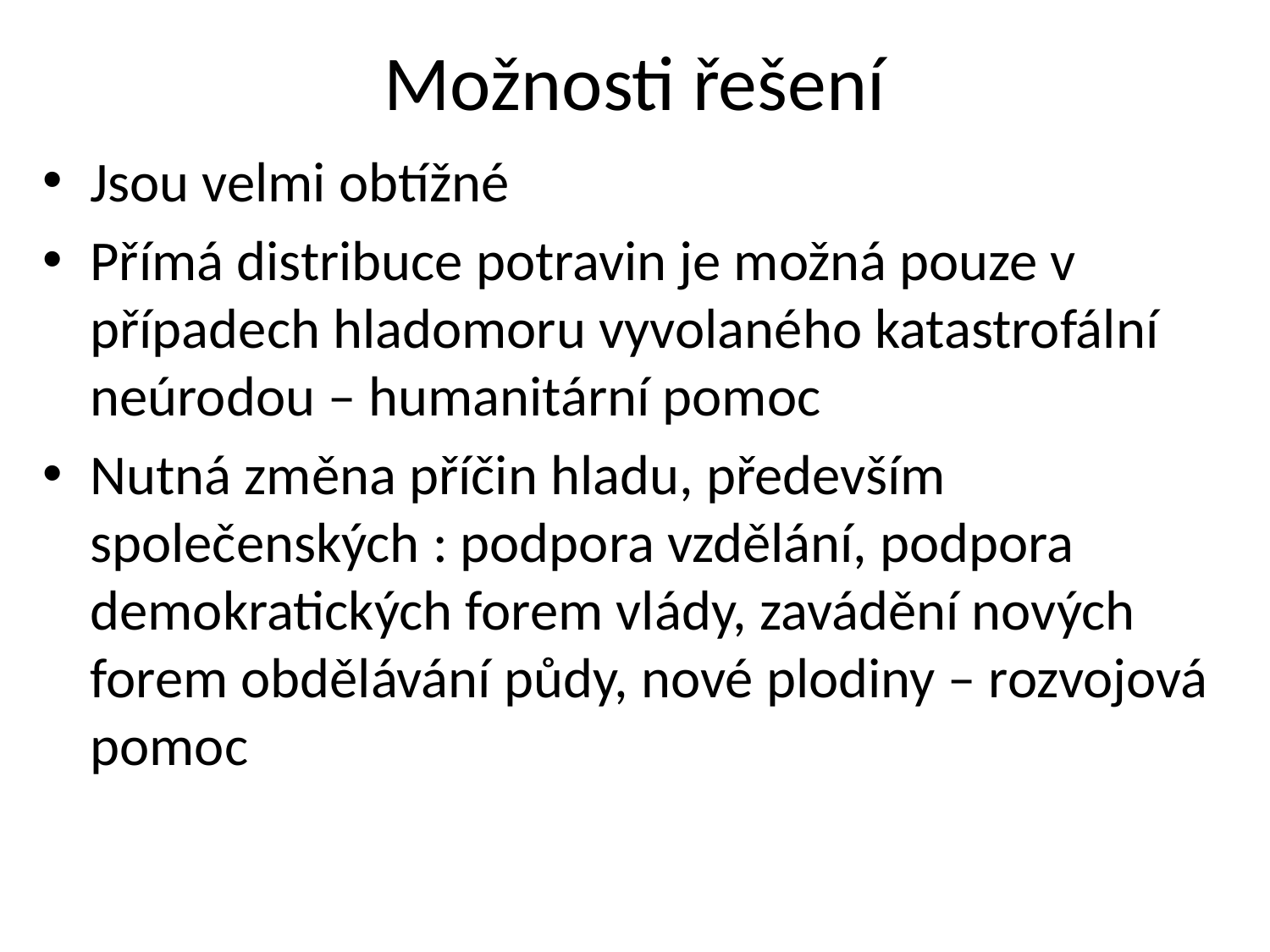

# Možnosti řešení
Jsou velmi obtížné
Přímá distribuce potravin je možná pouze v případech hladomoru vyvolaného katastrofální neúrodou – humanitární pomoc
Nutná změna příčin hladu, především společenských : podpora vzdělání, podpora demokratických forem vlády, zavádění nových forem obdělávání půdy, nové plodiny – rozvojová pomoc